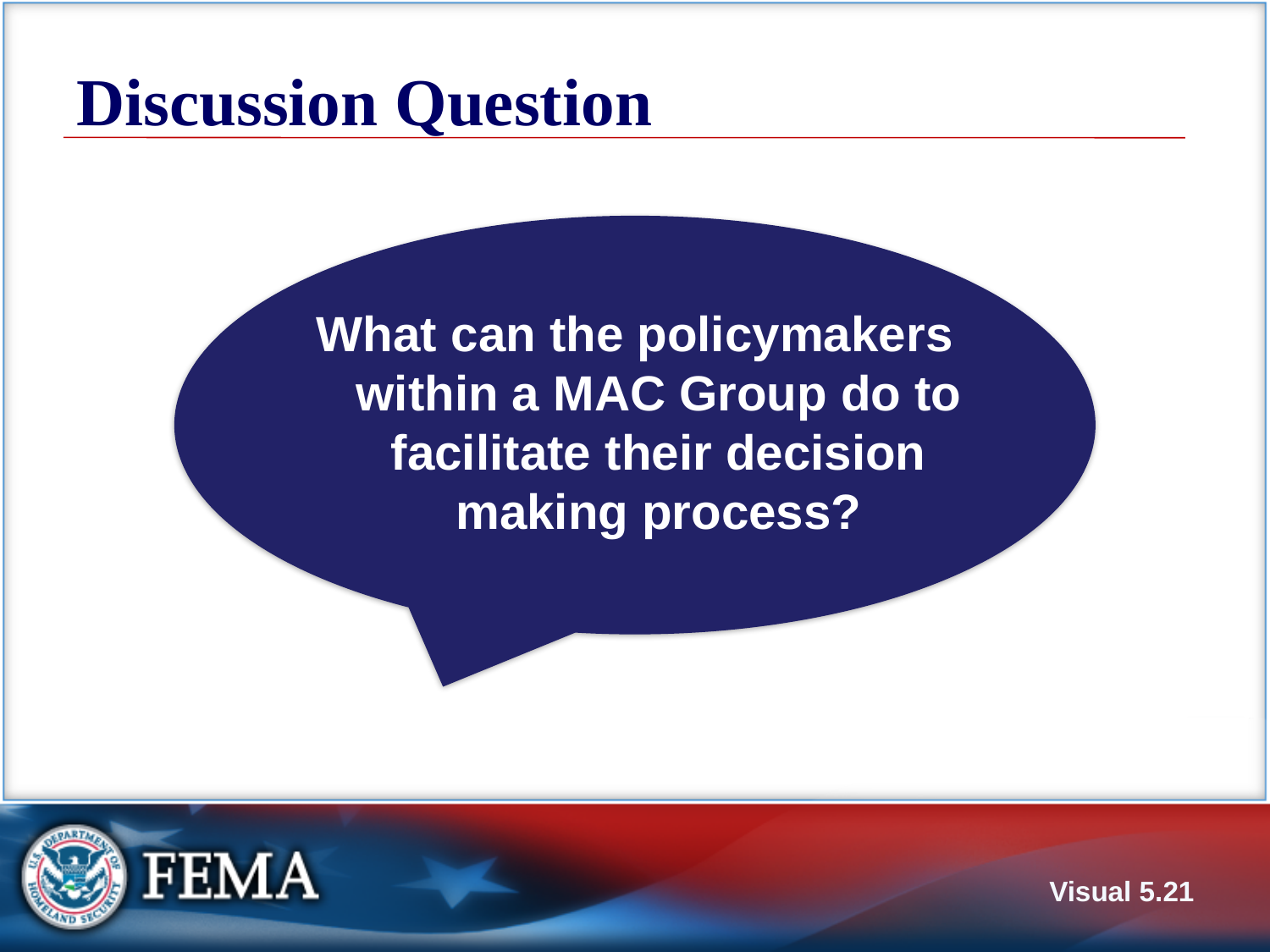

# Discussion Question

What can the policymakers within a MAC Group do to facilitate their decision making process?
Visual 5.21